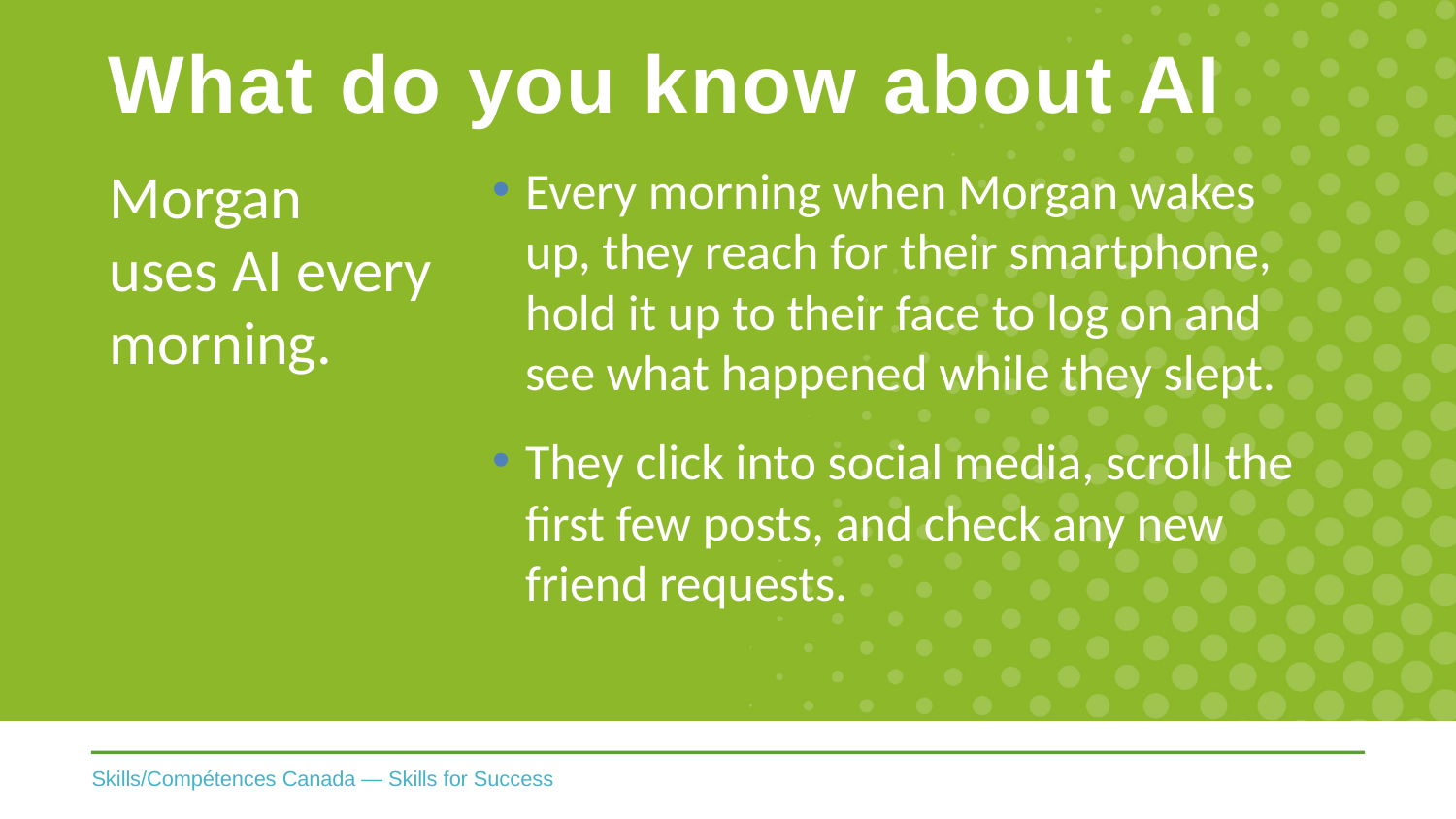

# What do you know about AI
Morgan
uses AI every morning.
Every morning when Morgan wakes up, they reach for their smartphone, hold it up to their face to log on and see what happened while they slept.
They click into social media, scroll the first few posts, and check any new friend requests.